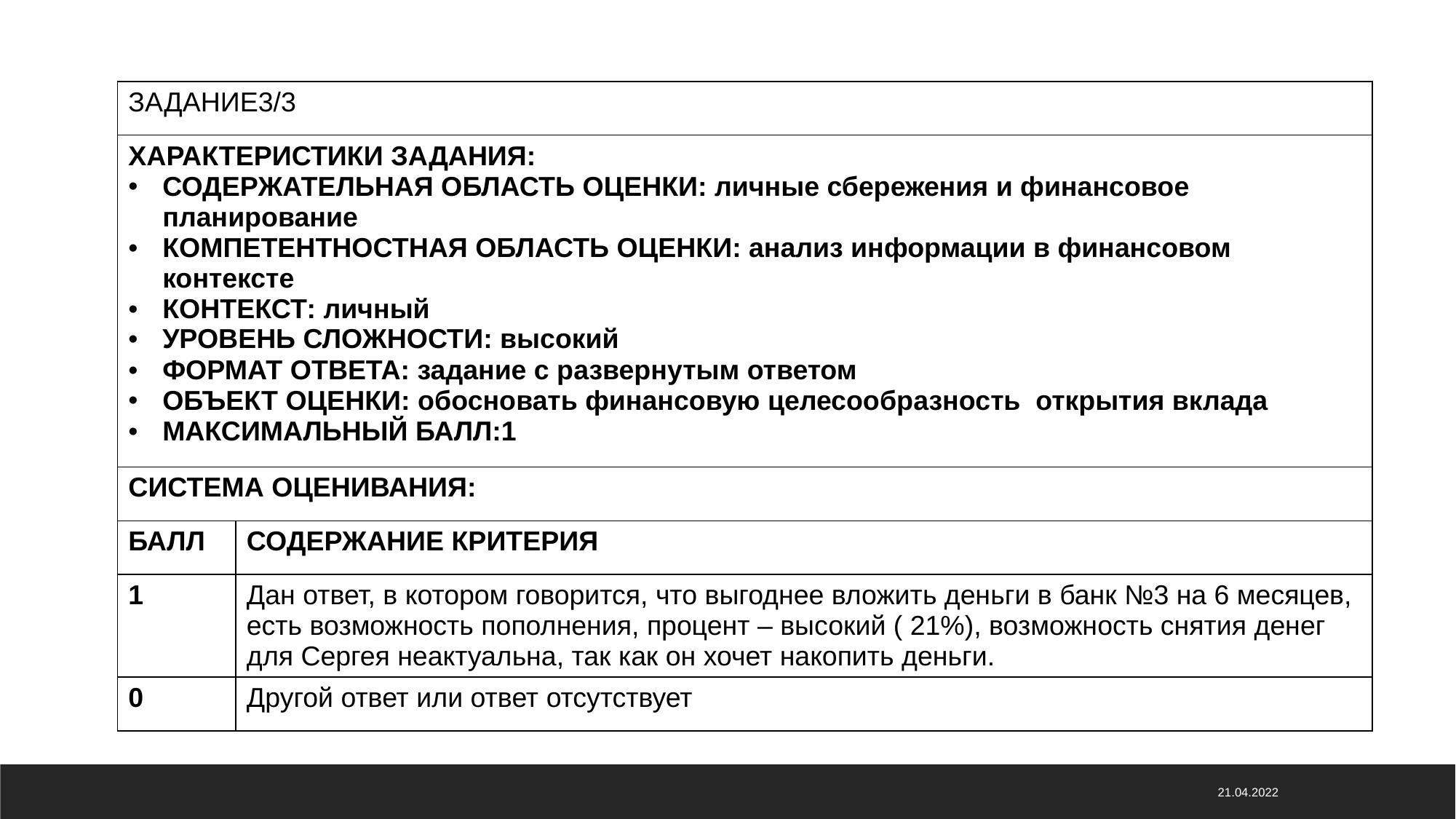

| ЗАДАНИЕ3/3 |  |
| --- | --- |
| ХАРАКТЕРИСТИКИ ЗАДАНИЯ: СОДЕРЖАТЕЛЬНАЯ ОБЛАСТЬ ОЦЕНКИ: личные сбережения и финансовое планирование КОМПЕТЕНТНОСТНАЯ ОБЛАСТЬ ОЦЕНКИ: анализ информации в финансовом контексте КОНТЕКСТ: личный УРОВЕНЬ СЛОЖНОСТИ: высокий ФОРМАТ ОТВЕТА: задание с развернутым ответом ОБЪЕКТ ОЦЕНКИ: обосновать финансовую целесообразность открытия вклада МАКСИМАЛЬНЫЙ БАЛЛ:1 |  |
| СИСТЕМА ОЦЕНИВАНИЯ: |  |
| БАЛЛ | СОДЕРЖАНИЕ КРИТЕРИЯ |
| 1 | Дан ответ, в котором говорится, что выгоднее вложить деньги в банк №3 на 6 месяцев, есть возможность пополнения, процент – высокий ( 21%), возможность снятия денег для Сергея неактуальна, так как он хочет накопить деньги. |
| 0 | Другой ответ или ответ отсутствует |
21.04.2022